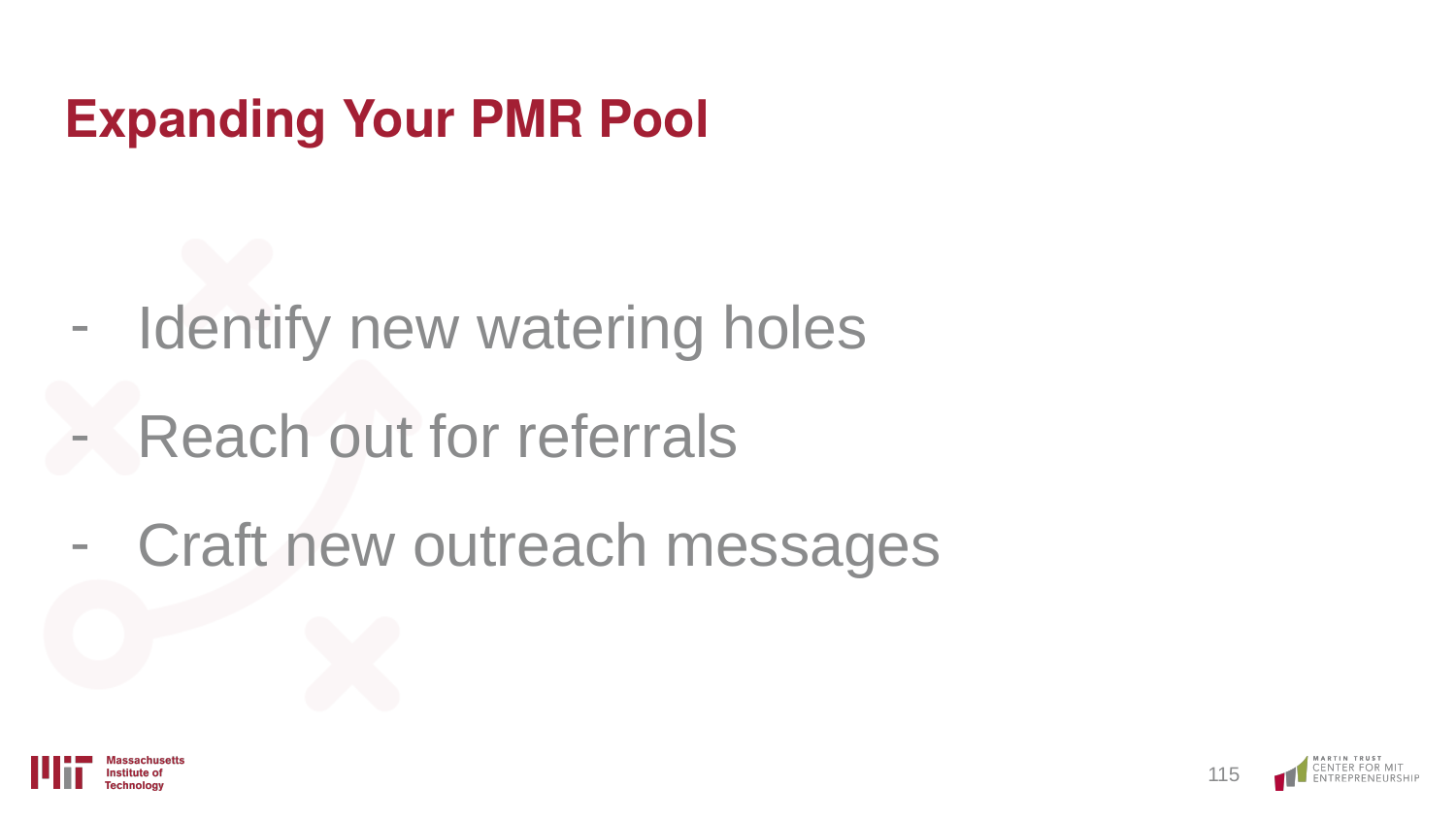

# Expanding Your PMR Pool
Identify new watering holes
Reach out for referrals
Craft new outreach messages
115